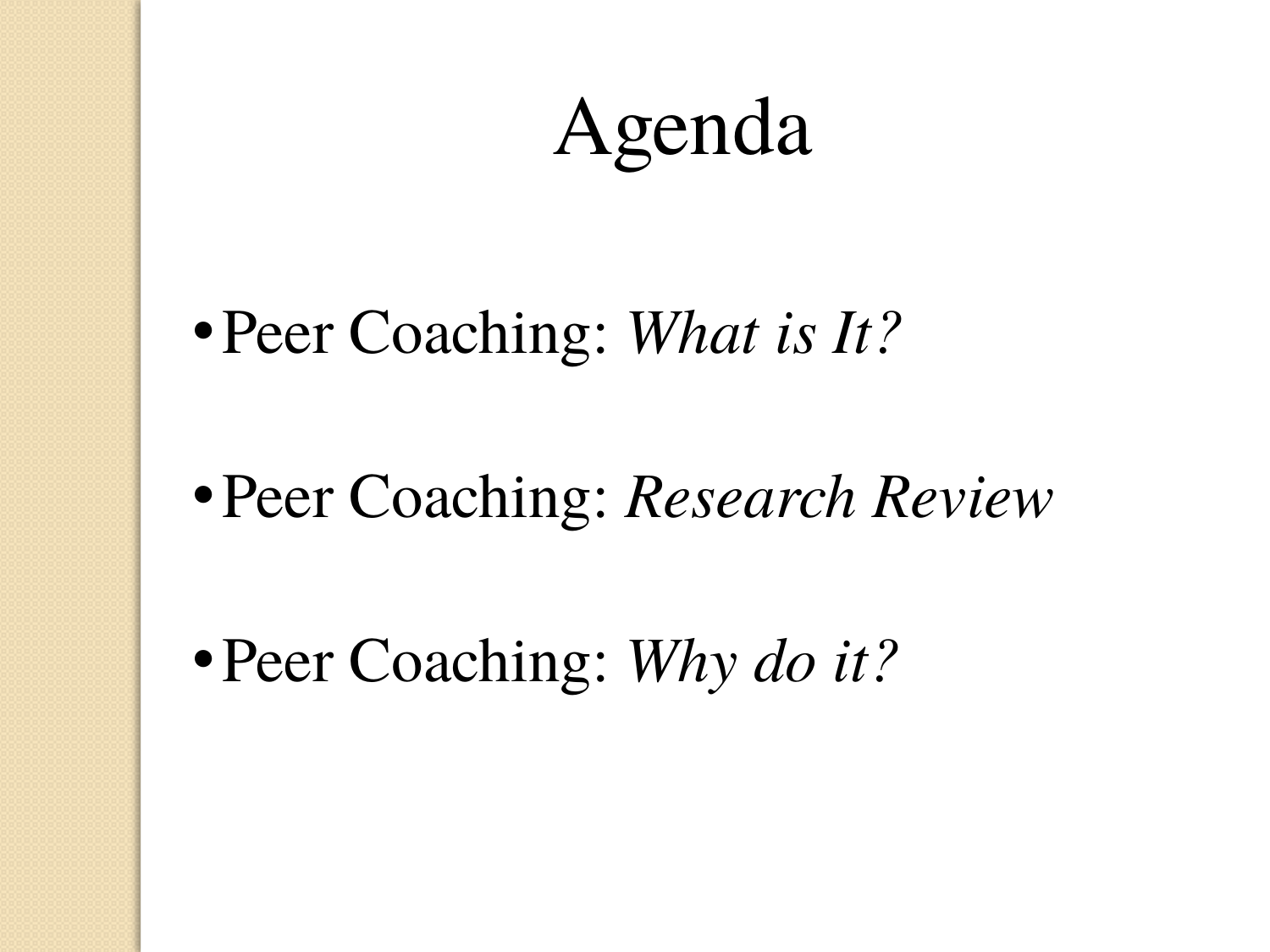

Agenda

Peer Coaching: What is It?

Peer Coaching: Research Review

Peer Coaching: Why do it?